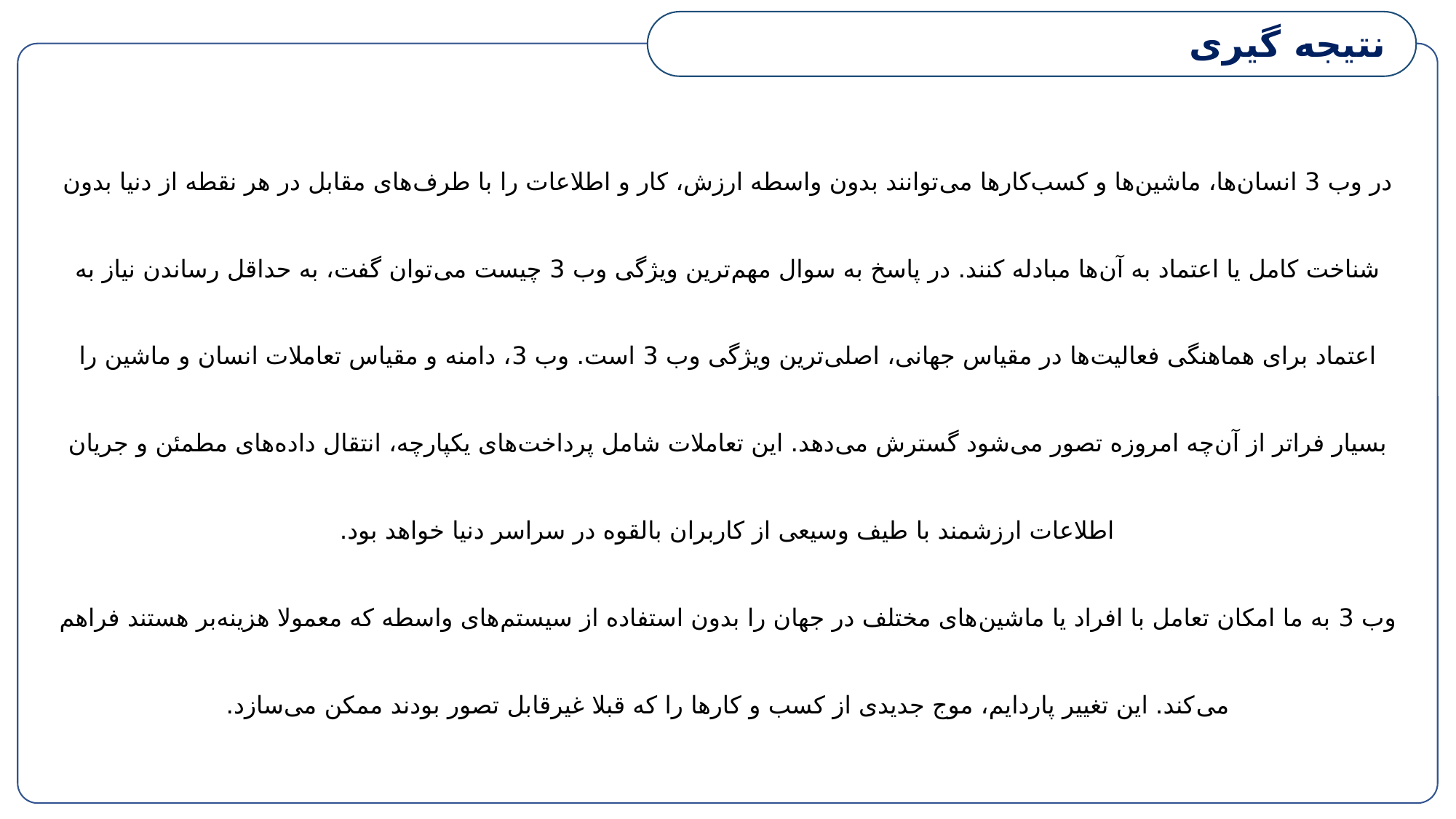

نتیجه گیری
در وب 3 انسان‌ها، ماشین‌ها و کسب‌کارها می‌توانند بدون واسطه ارزش، کار و اطلاعات را با طرف‌های مقابل در هر نقطه از دنیا بدون شناخت کامل یا اعتماد به آن‌ها مبادله کنند. در پاسخ به سوال مهم‌ترین ویژگی وب 3 چیست می‌توان گفت، به حداقل رساندن نیاز به اعتماد برای هماهنگی فعالیت‌ها در مقیاس جهانی، اصلی‌ترین ویژگی وب 3 است. وب 3، دامنه و مقیاس تعاملات انسان و ماشین را بسیار فراتر از آن‌چه امروزه تصور می‌شود گسترش می‌دهد. این تعاملات شامل پرداخت‌های یکپارچه، انتقال داده‌های مطمئن و جریان اطلاعات ارزشمند با طیف وسیعی از کاربران بالقوه در سراسر دنیا خواهد بود.
وب 3 به ما امکان تعامل با افراد یا ماشین‌های مختلف در جهان را بدون استفاده از سیستم‌های واسطه که معمولا هزینه‌بر هستند فراهم می‌کند. این تغییر پاردایم، موج جدیدی از کسب و کارها را که قبلا غیرقابل تصور بودند ممکن می‌سازد.